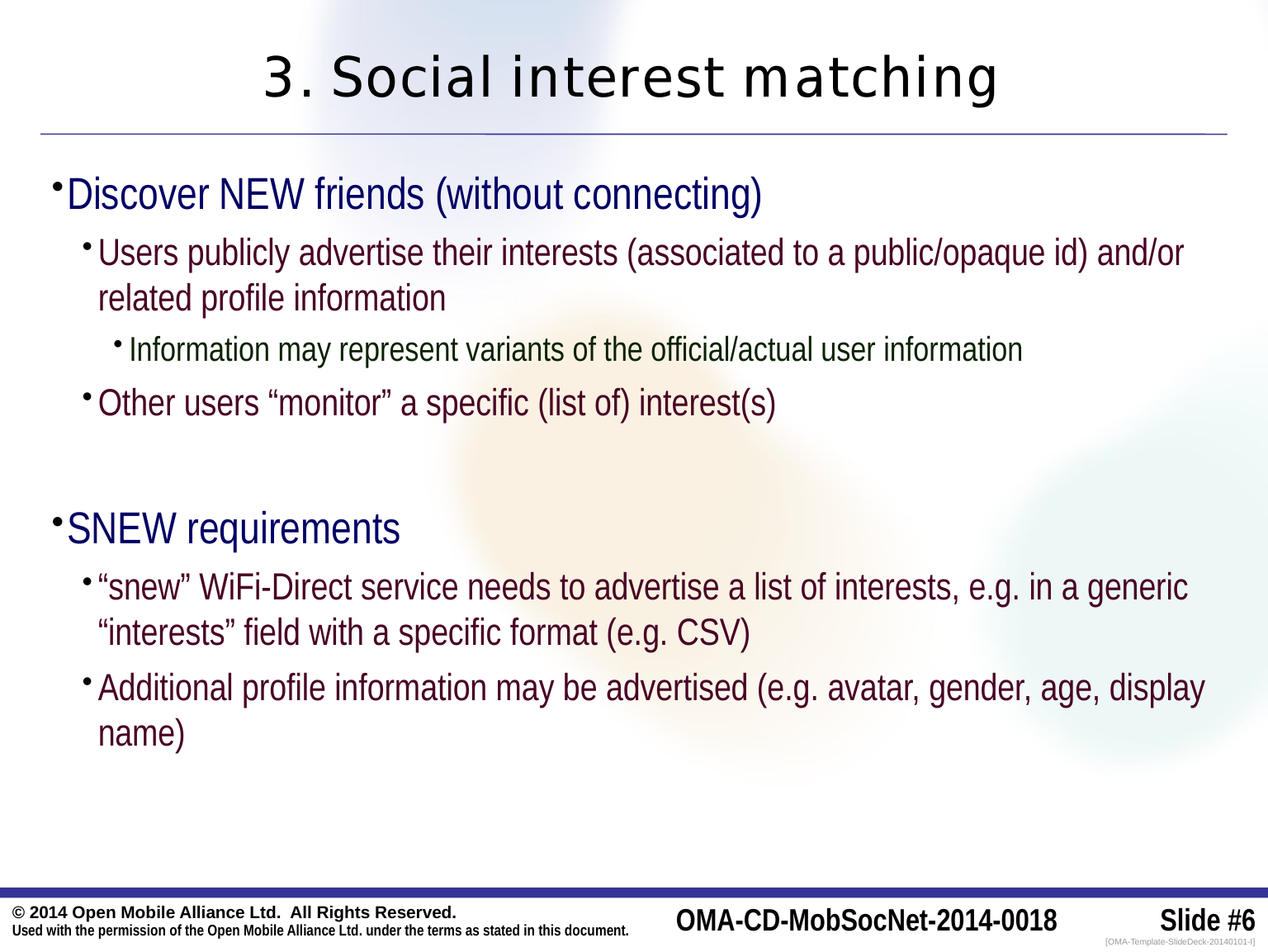

# 3. Social interest matching
Discover NEW friends (without connecting)
Users publicly advertise their interests (associated to a public/opaque id) and/or  related profile information
Information may represent variants of the official/actual user information
Other users “monitor” a specific (list of) interest(s)

SNEW requirements
“snew” WiFi-Direct service needs to advertise a list of interests, e.g. in a generic “interests” field with a specific format (e.g. CSV)
Additional profile information may be advertised (e.g. avatar, gender, age, display name)